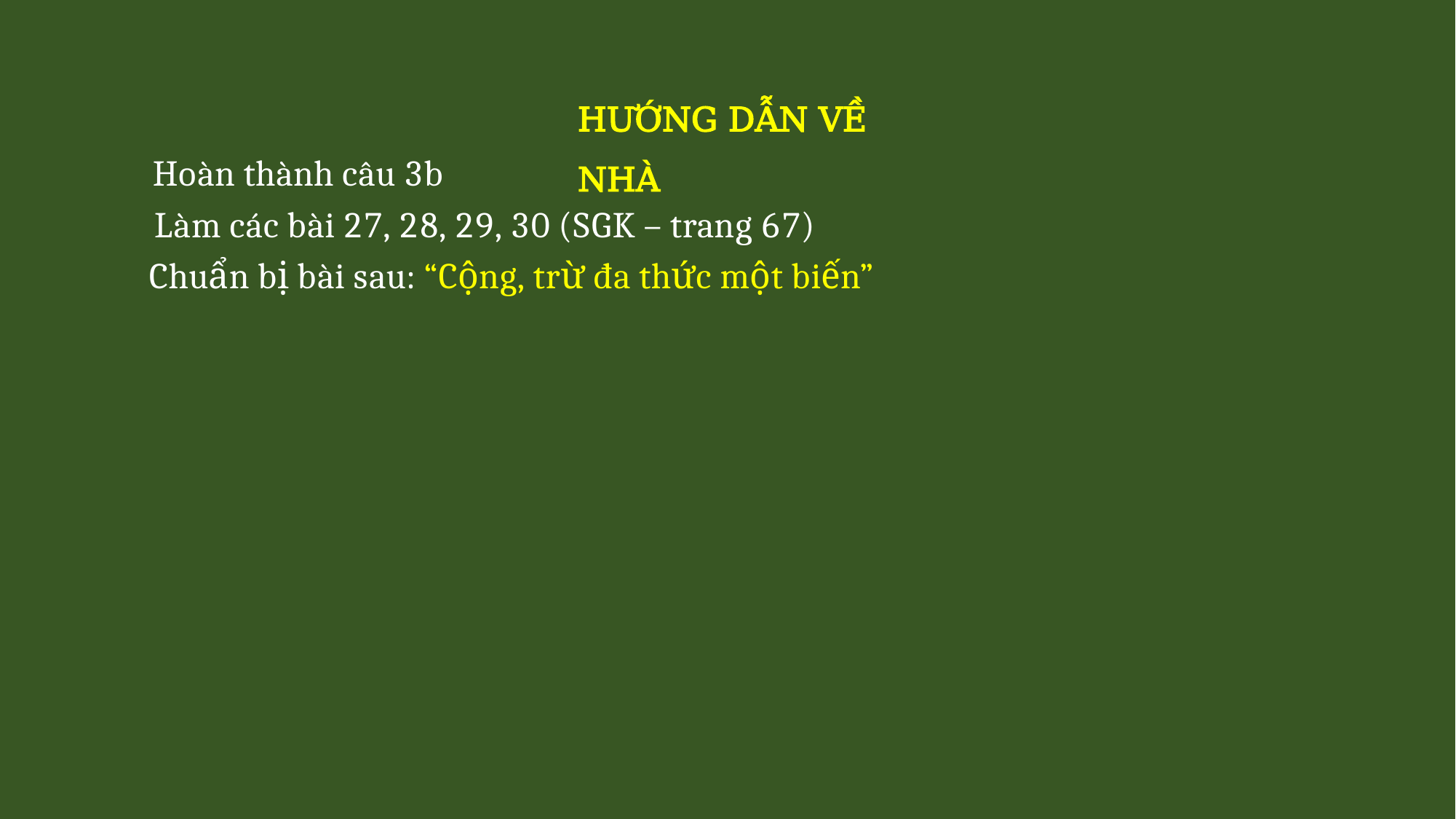

HƯỚNG DẪN VỀ NHÀ
Hoàn thành câu 3b
Làm các bài 27, 28, 29, 30 (SGK – trang 67)
Chuẩn bị bài sau: “Cộng, trừ đa thức một biến”